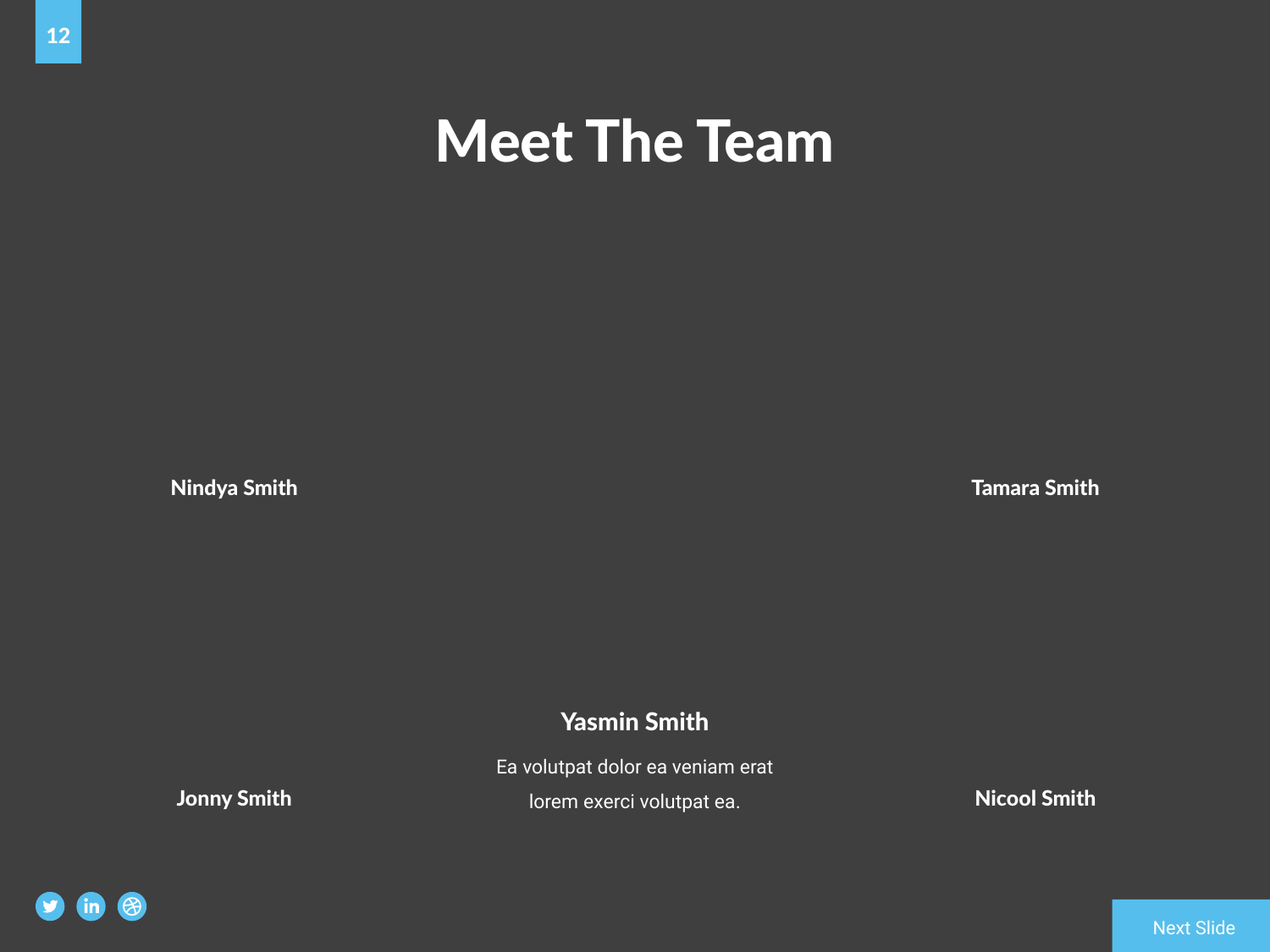

12
Meet The Team

Nindya Smith
Tamara Smith

Yasmin Smith
Ea volutpat dolor ea veniam erat lorem exerci volutpat ea.
Jonny Smith
Nicool Smith

Next Slide